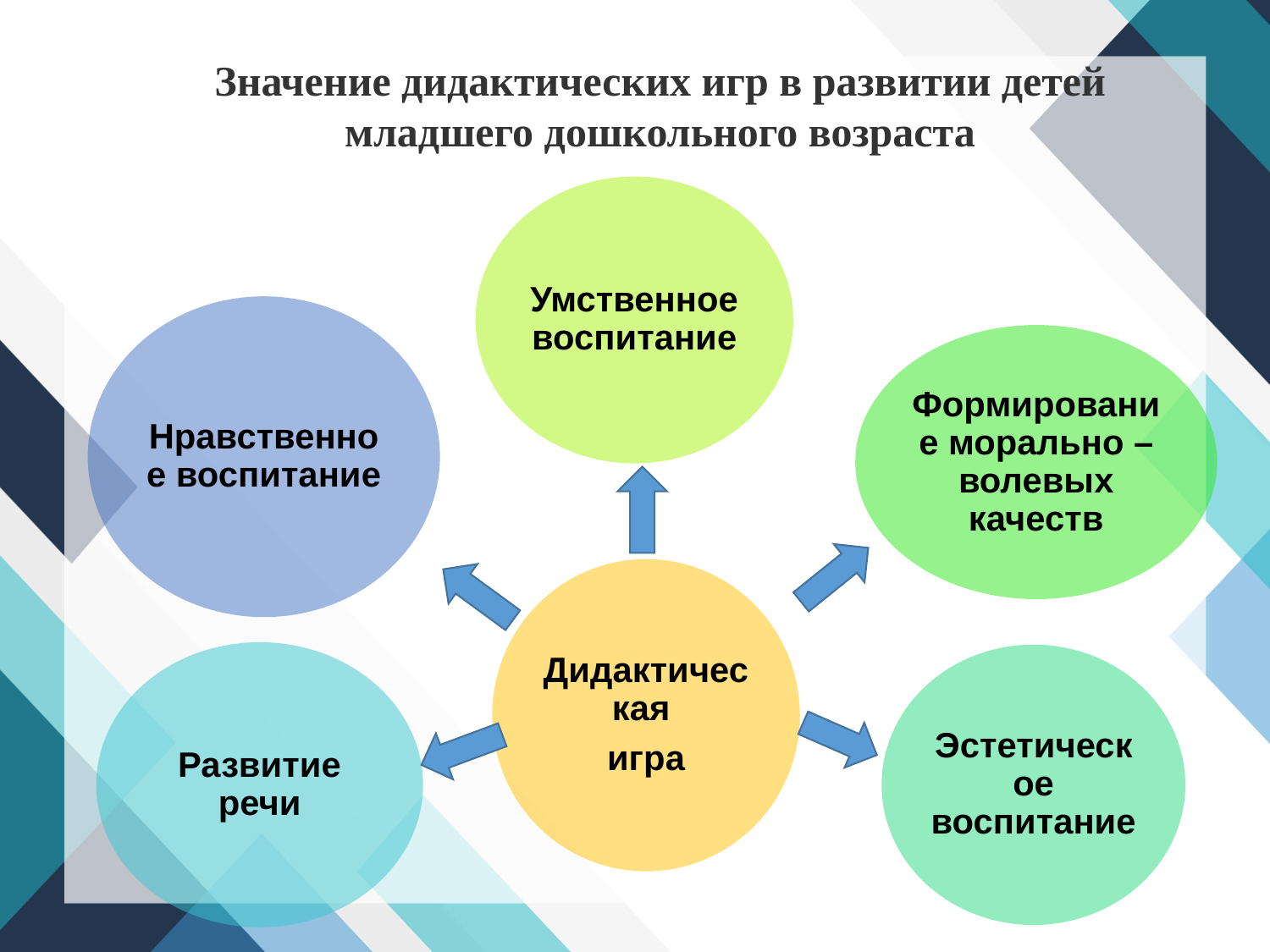

Значение дидактических игр в развитии детей младшего дошкольного возраста

Дидактическая
игра
Умственное воспитание
Формирование морально – волевых качеств
Эстетическое воспитание
Развитие речи
Нравственное воспитание